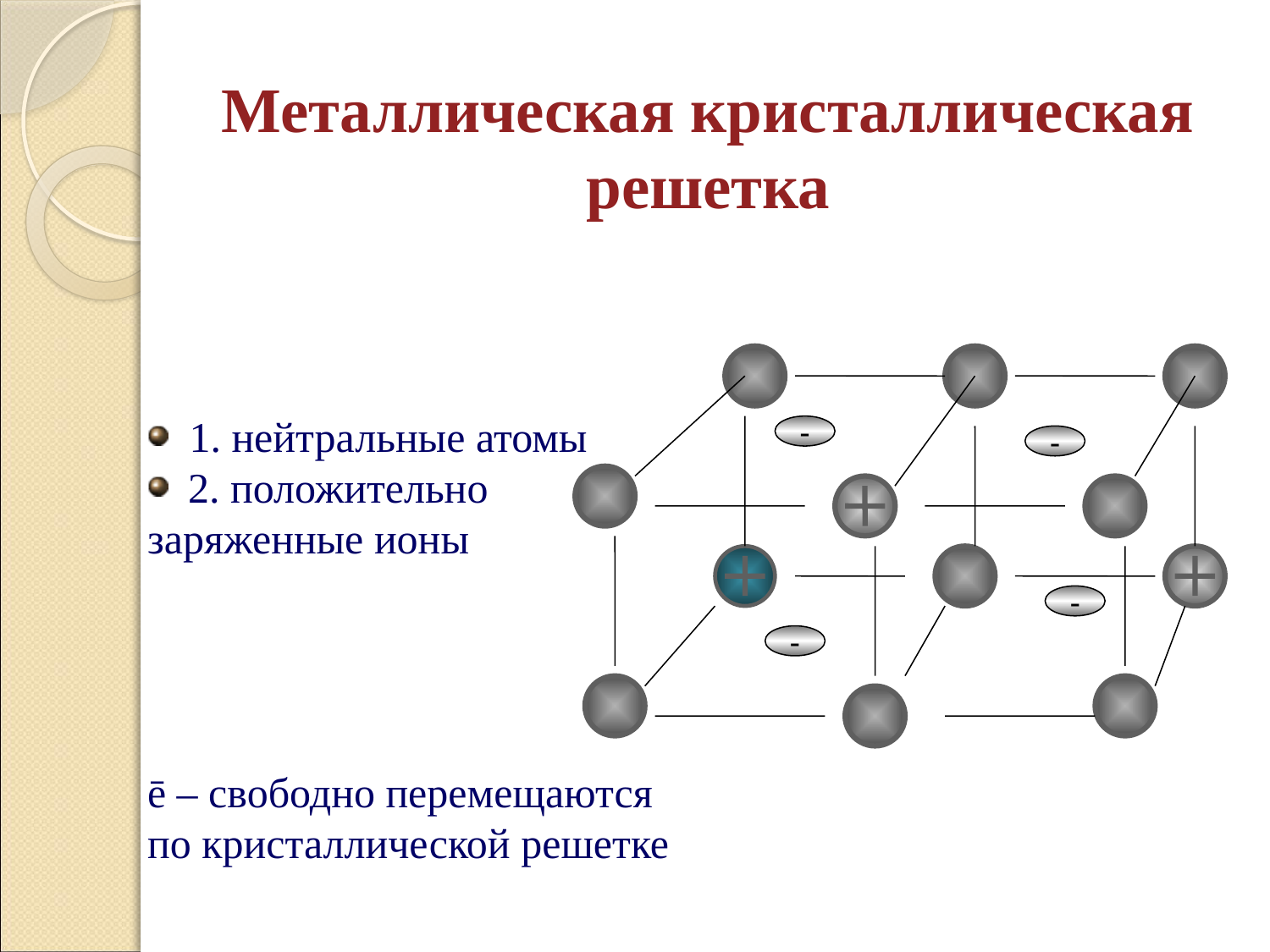

# Металлическая кристаллическая решетка

 1. нейтральные атомы
 2. положительно
заряженные ионы

ē – свободно перемещаются по кристаллической решетке

-

-

-

-